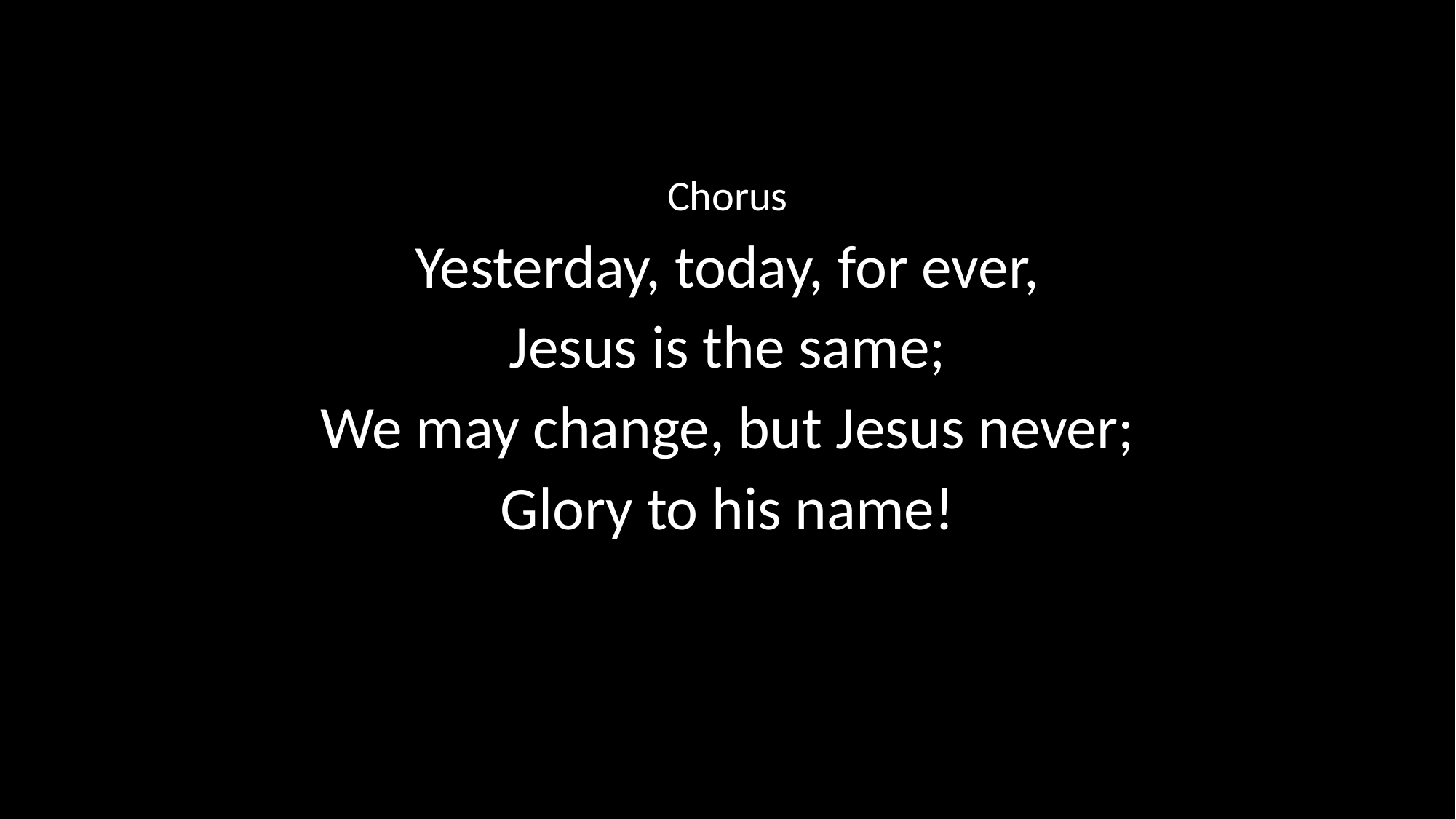

Chorus
Yesterday, today, for ever,
Jesus is the same;
We may change, but Jesus never;
Glory to his name!